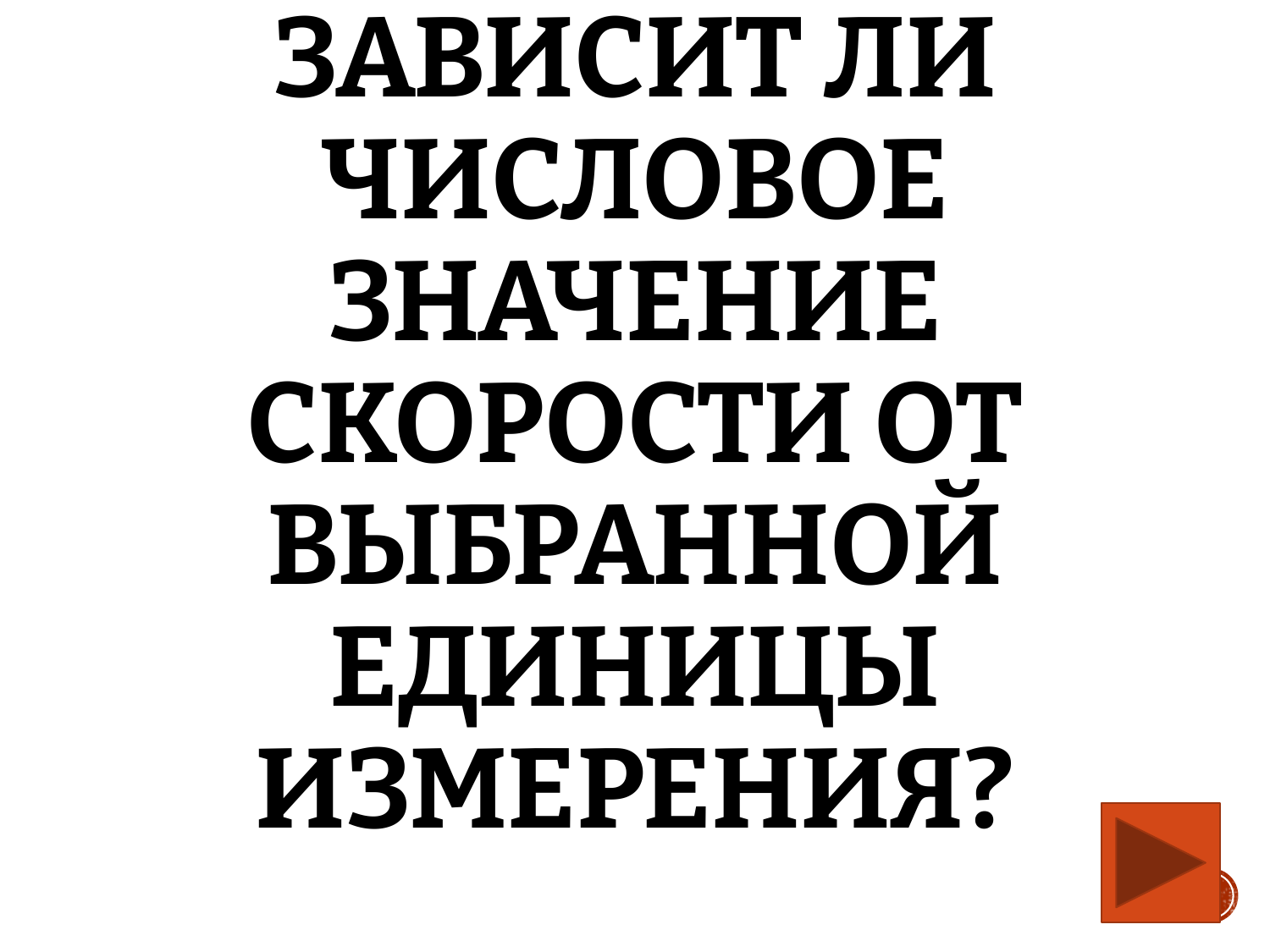

# Зависит ли числовое значение скорости от выбранной единицы измерения?